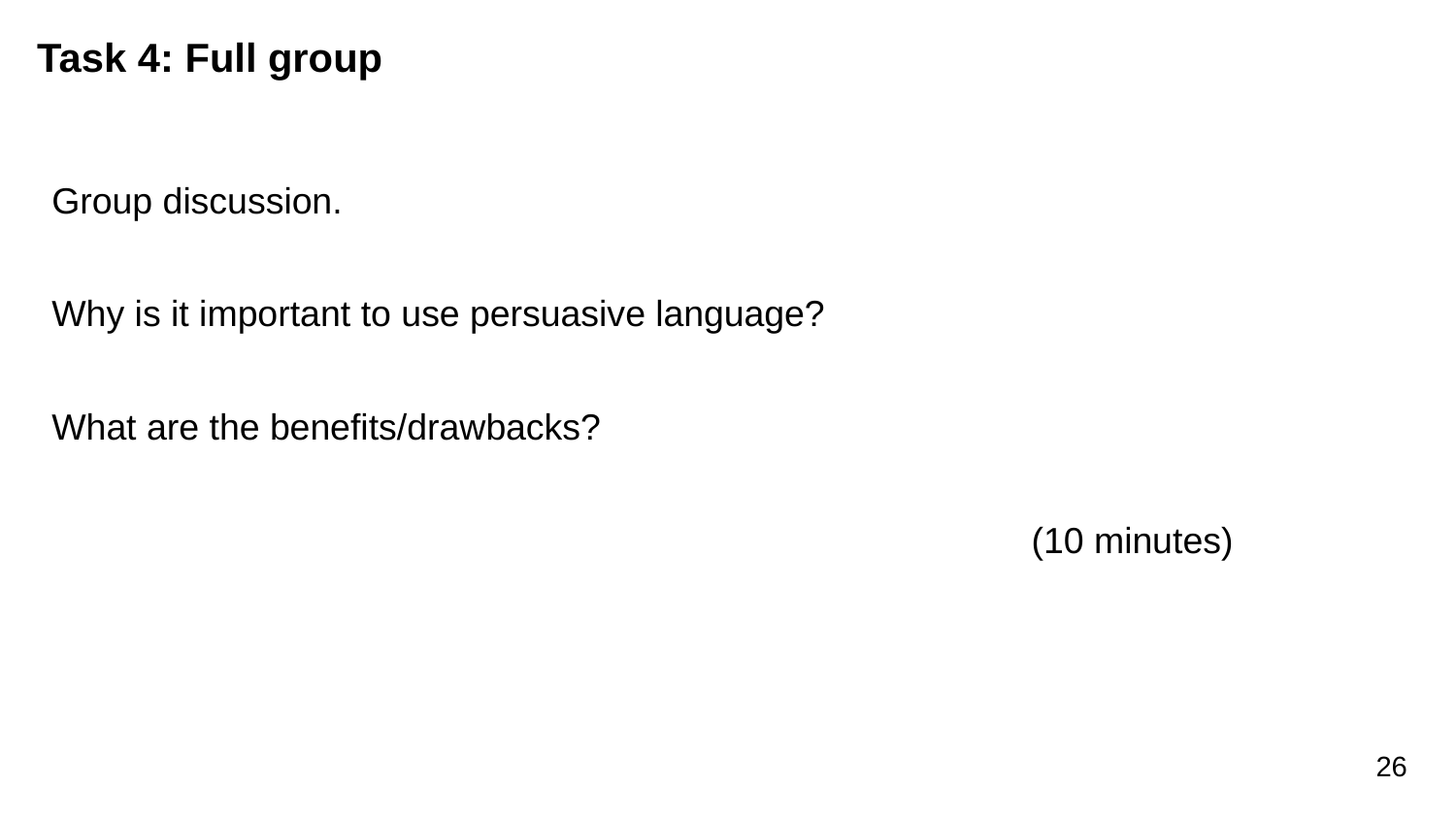

# Task 4: Full group
Group discussion.

Why is it important to use persuasive language?

What are the benefits/drawbacks?

(10 minutes)
26